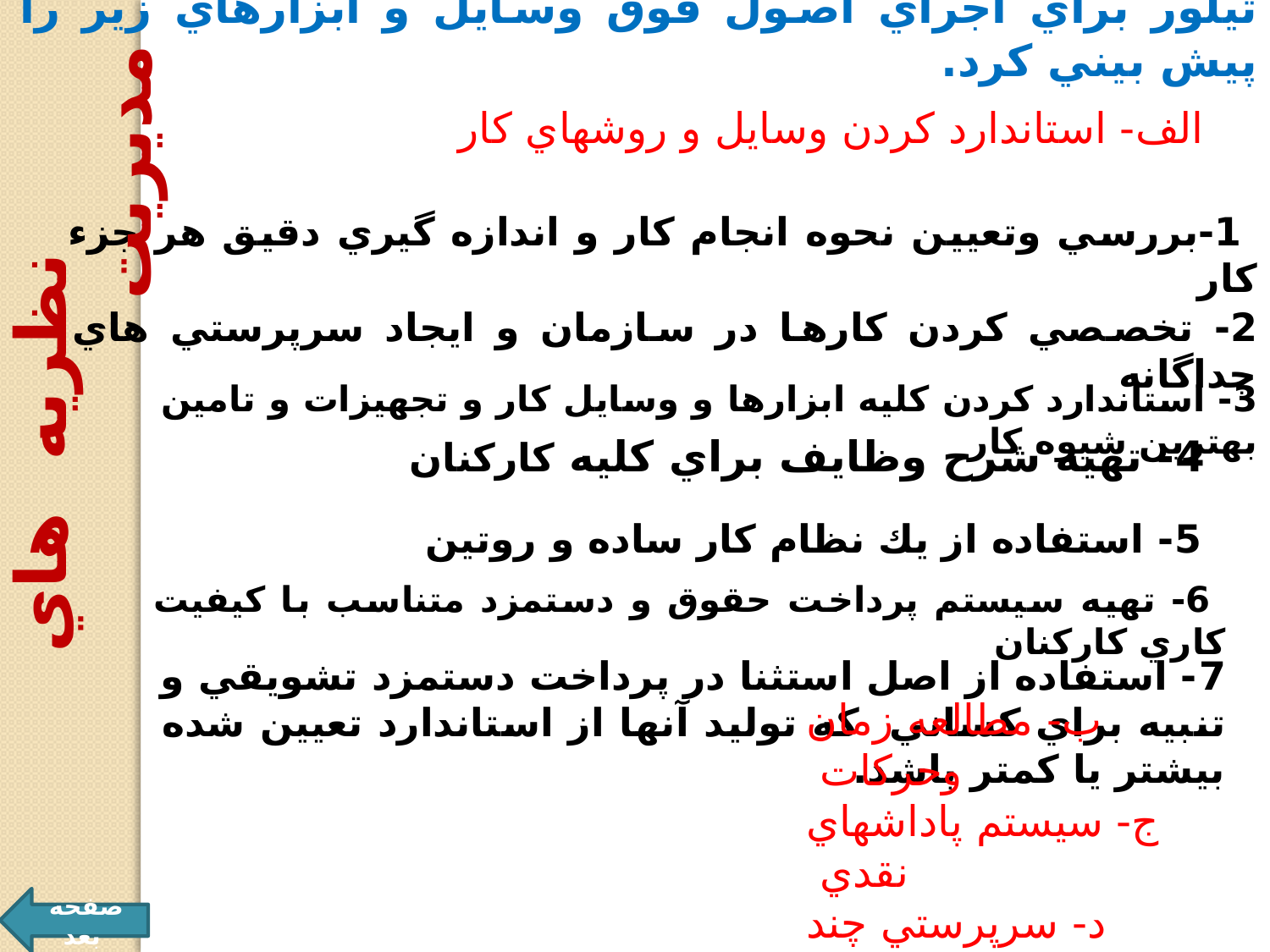

تيلور براي اجراي اصول فوق وسايل و ابزارهاي زير را پيش بيني كرد.
الف- استاندارد كردن وسايل و روشهاي كار
 1-بررسي وتعيين نحوه انجام كار و اندازه گيري دقيق هر جزء كار
2- تخصصي كردن كارها در سازمان و ايجاد سرپرستي هاي جداگانه
    نظريه هاي مديريت
3- استاندارد كردن كليه ابزارها و وسايل كار و تجهيزات و تامين بهترين شيوه كار
4- تهيه شرح وظايف براي كليه كاركنان
 5- استفاده از يك نظام كار ساده و روتین
 6- تهيه سيستم پرداخت حقوق و دستمزد متناسب با كيفيت كاري كاركنان
7- استفاده از اصل استثنا در پرداخت دستمزد تشويقي و تنبيه براي كساني  كه توليد آنها از استاندارد تعيين شده بيشتر يا كمتر باشد.
ب- مطالعه زمان وحركات
ج- سيستم پاداشهاي نقدي
د- سرپرستي چند جانبه
صفحه  بعد